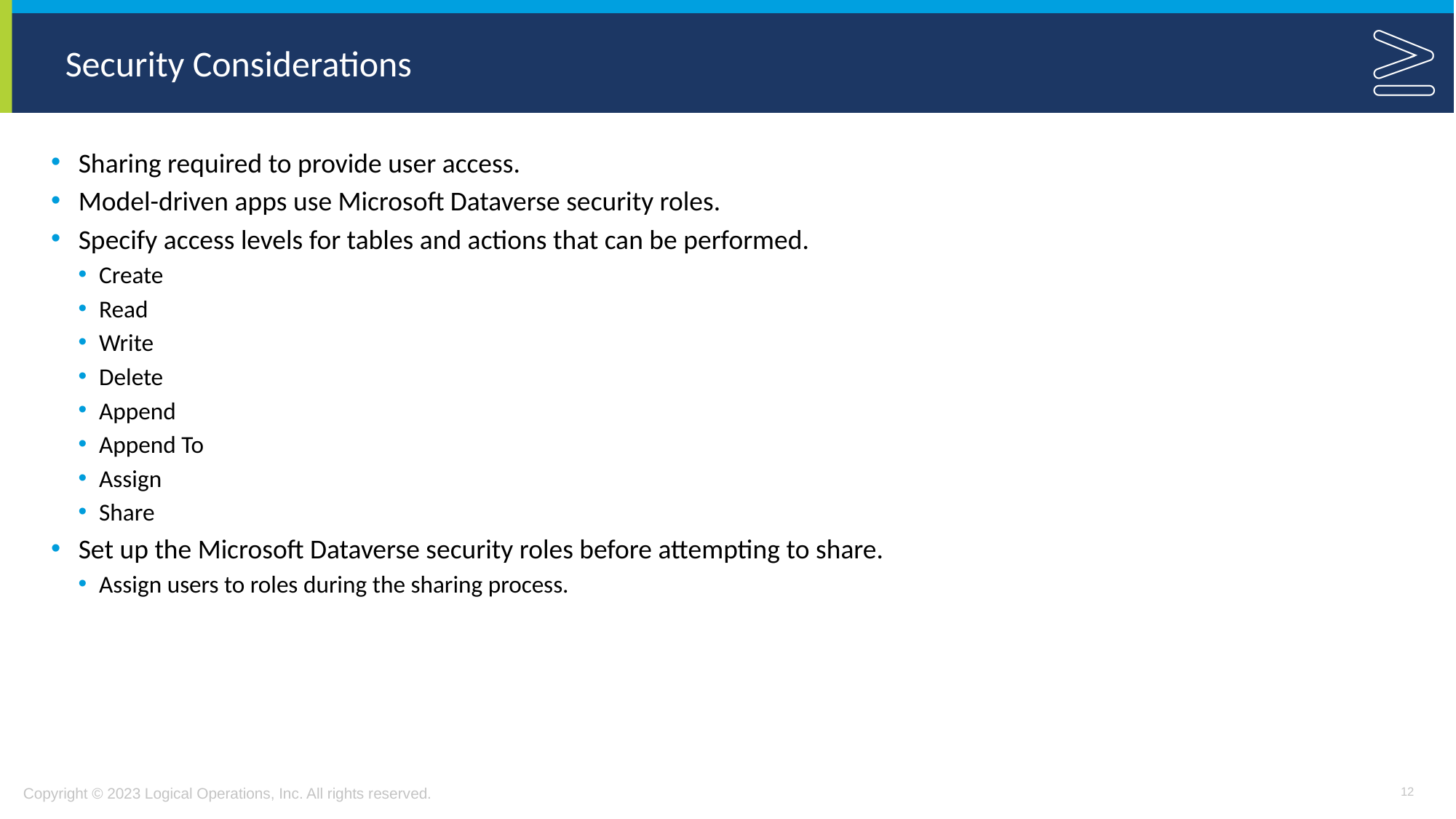

# Security Considerations
Sharing required to provide user access.
Model-driven apps use Microsoft Dataverse security roles.
Specify access levels for tables and actions that can be performed.
Create
Read
Write
Delete
Append
Append To
Assign
Share
Set up the Microsoft Dataverse security roles before attempting to share.
Assign users to roles during the sharing process.
12